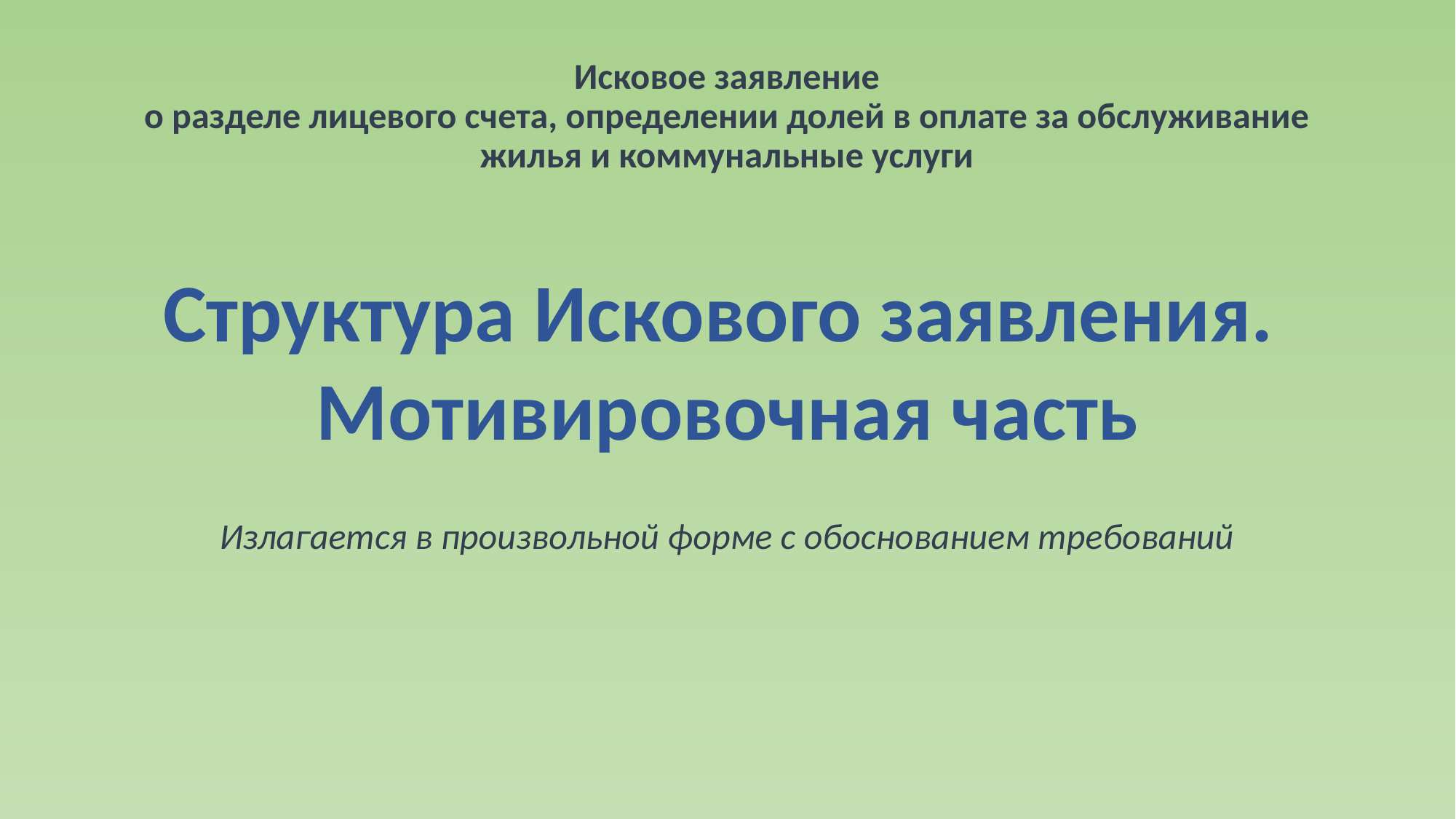

Исковое заявление
о разделе лицевого счета, определении долей в оплате за обслуживание жилья и коммунальные услуги

Излагается в произвольной форме с обоснованием требований
Структура Искового заявления.
Мотивировочная часть